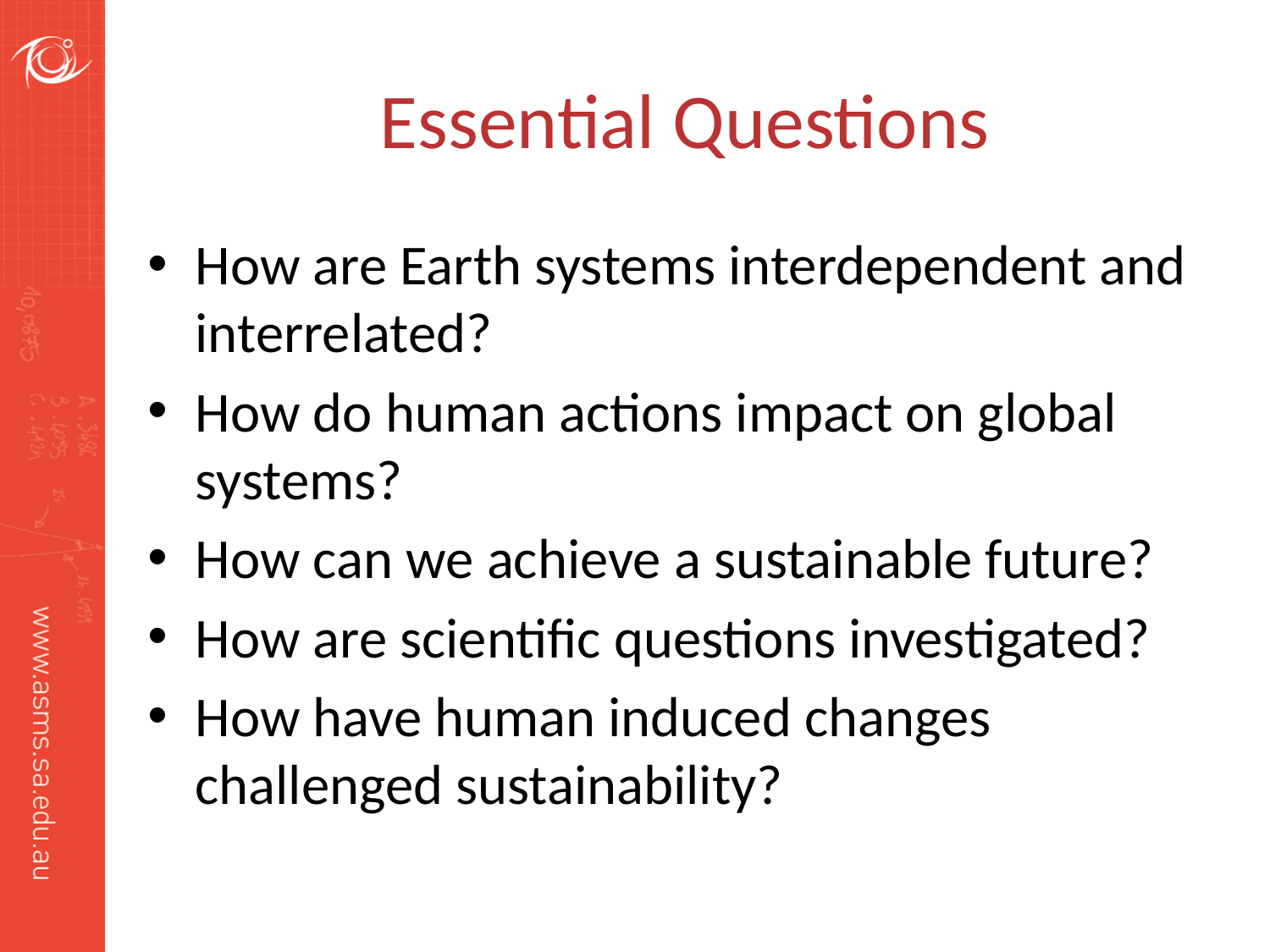

# Essential Questions
How are Earth systems interdependent and interrelated?
How do human actions impact on global systems?
How can we achieve a sustainable future?
How are scientific questions investigated?
How have human induced changes challenged sustainability?